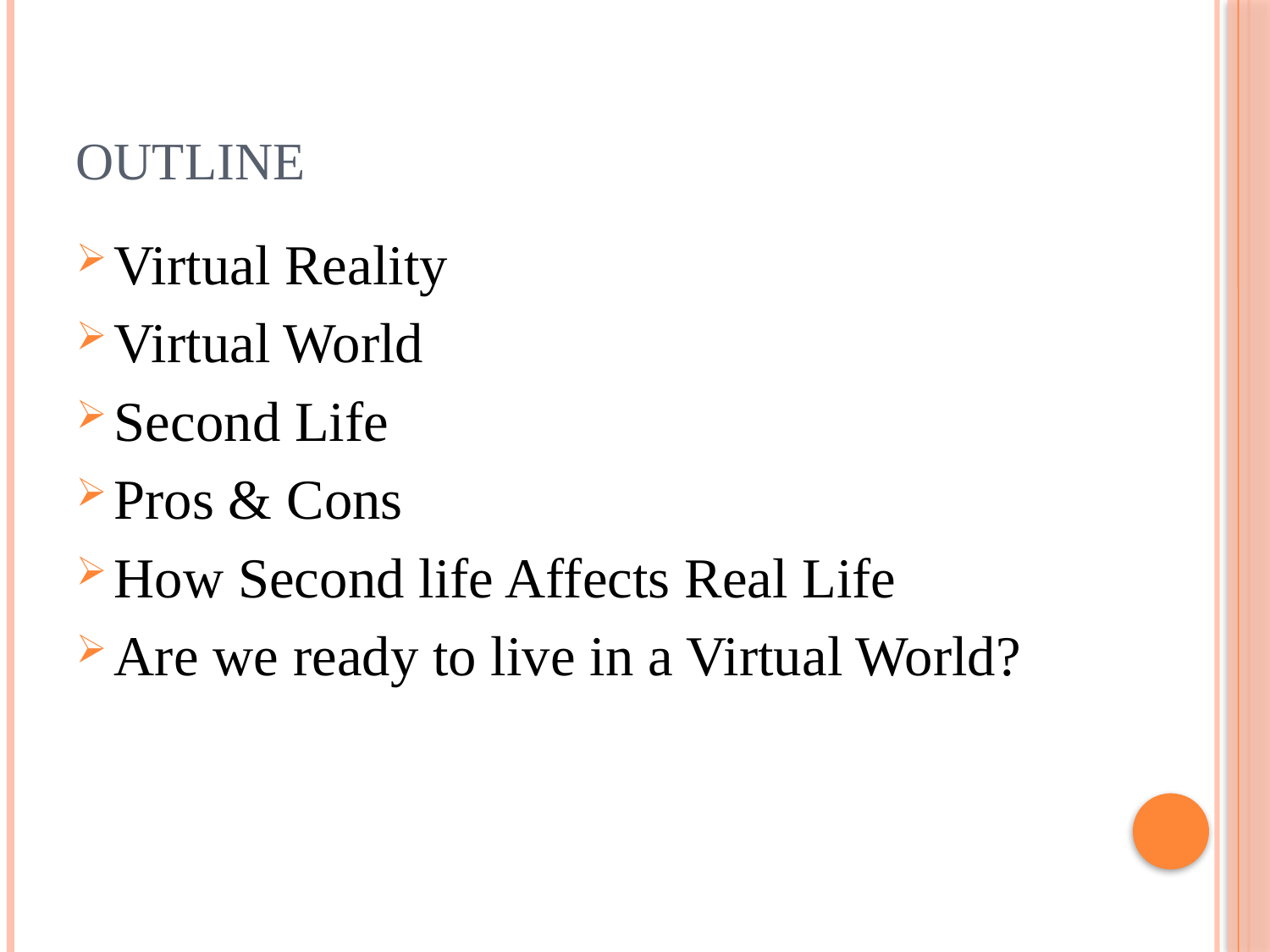

# Outline
Virtual Reality
Virtual World
Second Life
Pros & Cons
How Second life Affects Real Life
Are we ready to live in a Virtual World?